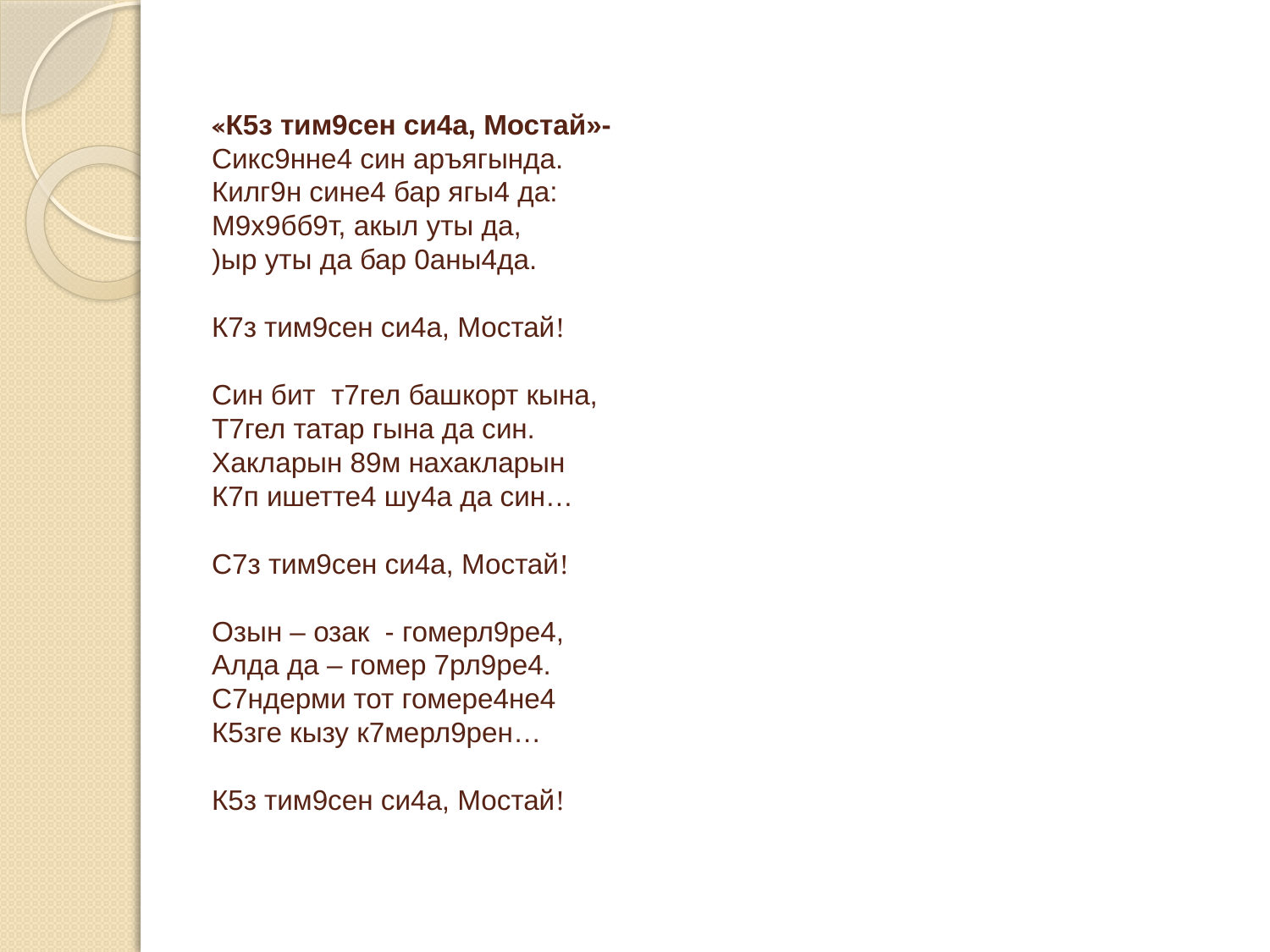

# «К5з тим9сен си4а, Мостай»- Сикс9нне4 син аръягында. Килг9н сине4 бар ягы4 да: М9х9бб9т, акыл уты да, )ыр уты да бар 0аны4да. К7з тим9сен си4а, Мостай!   Син бит  т7гел башкорт кына, Т7гел татар гына да син. Хакларын 89м нахакларын К7п ишетте4 шу4а да син…   С7з тим9сен си4а, Мостай!   Озын – озак  - гомерл9ре4, Алда да – гомер 7рл9ре4. С7ндерми тот гомере4не4 К5зге кызу к7мерл9рен…   К5з тим9сен си4а, Мостай!